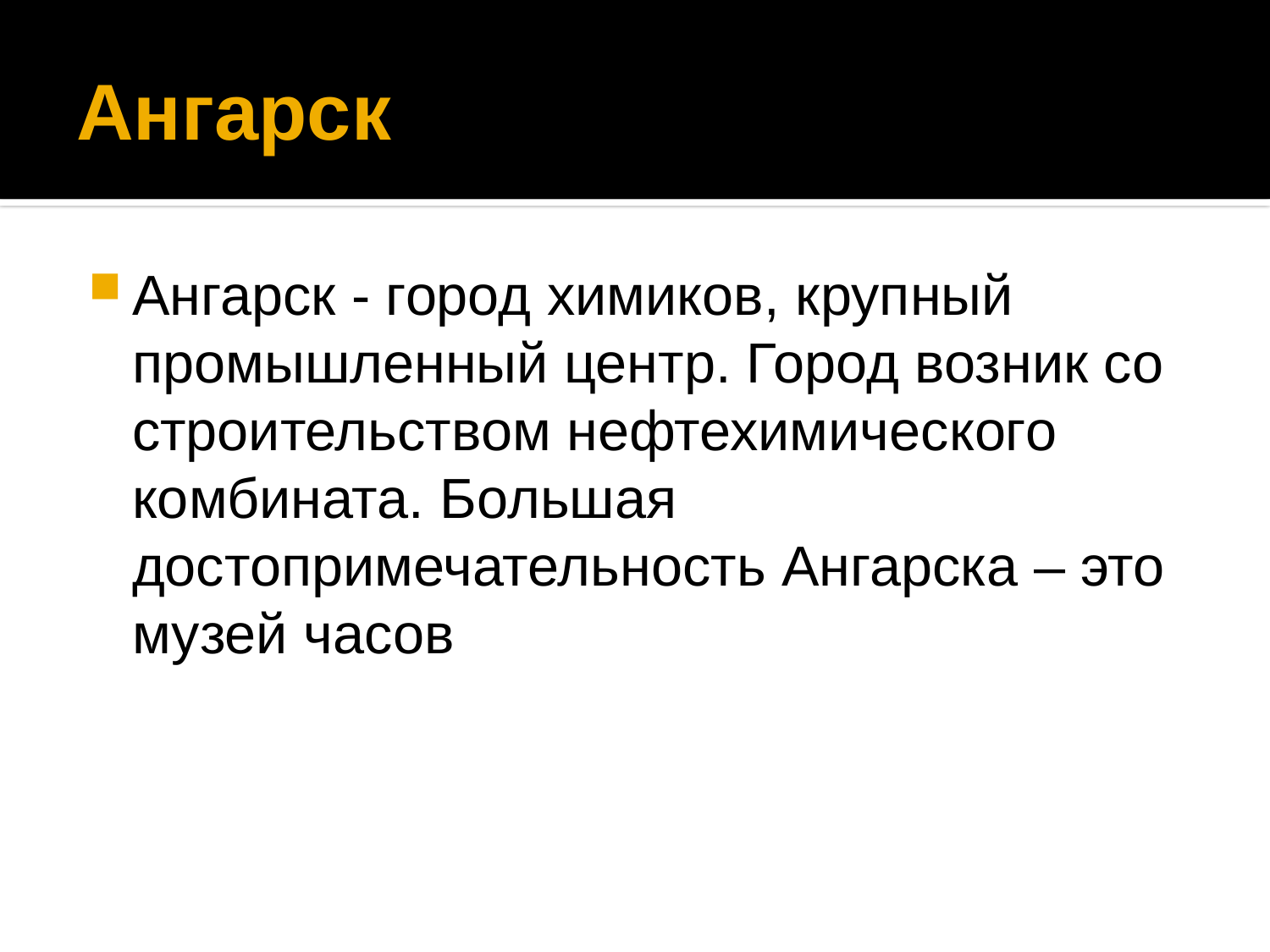

# Ангарск
Ангарск - город химиков, крупный промышленный центр. Город возник со строительством нефтехимического комбината. Большая достопримечательность Ангарска – это музей часов